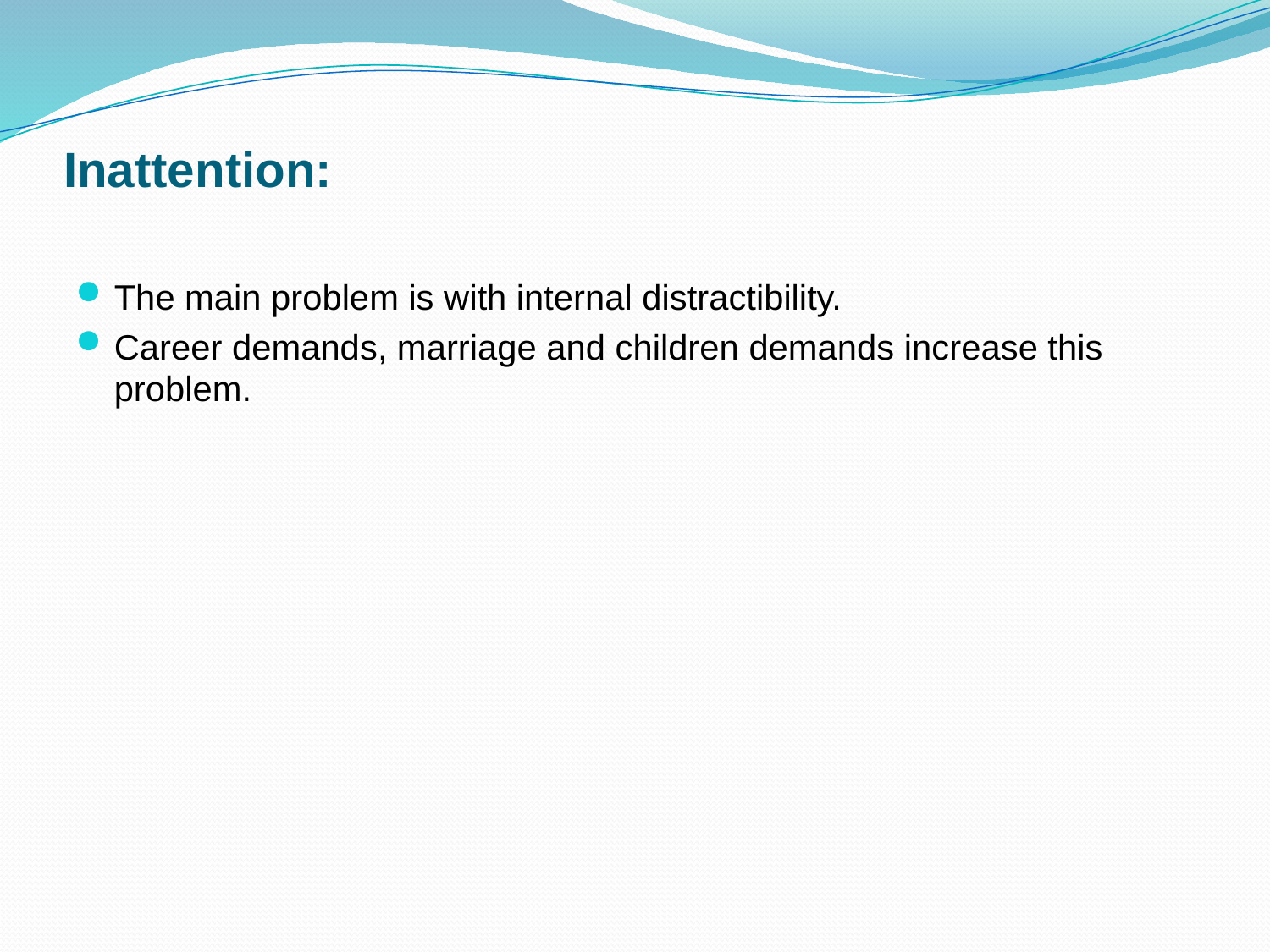

# Inattention:
The main problem is with internal distractibility.
Career demands, marriage and children demands increase this problem.